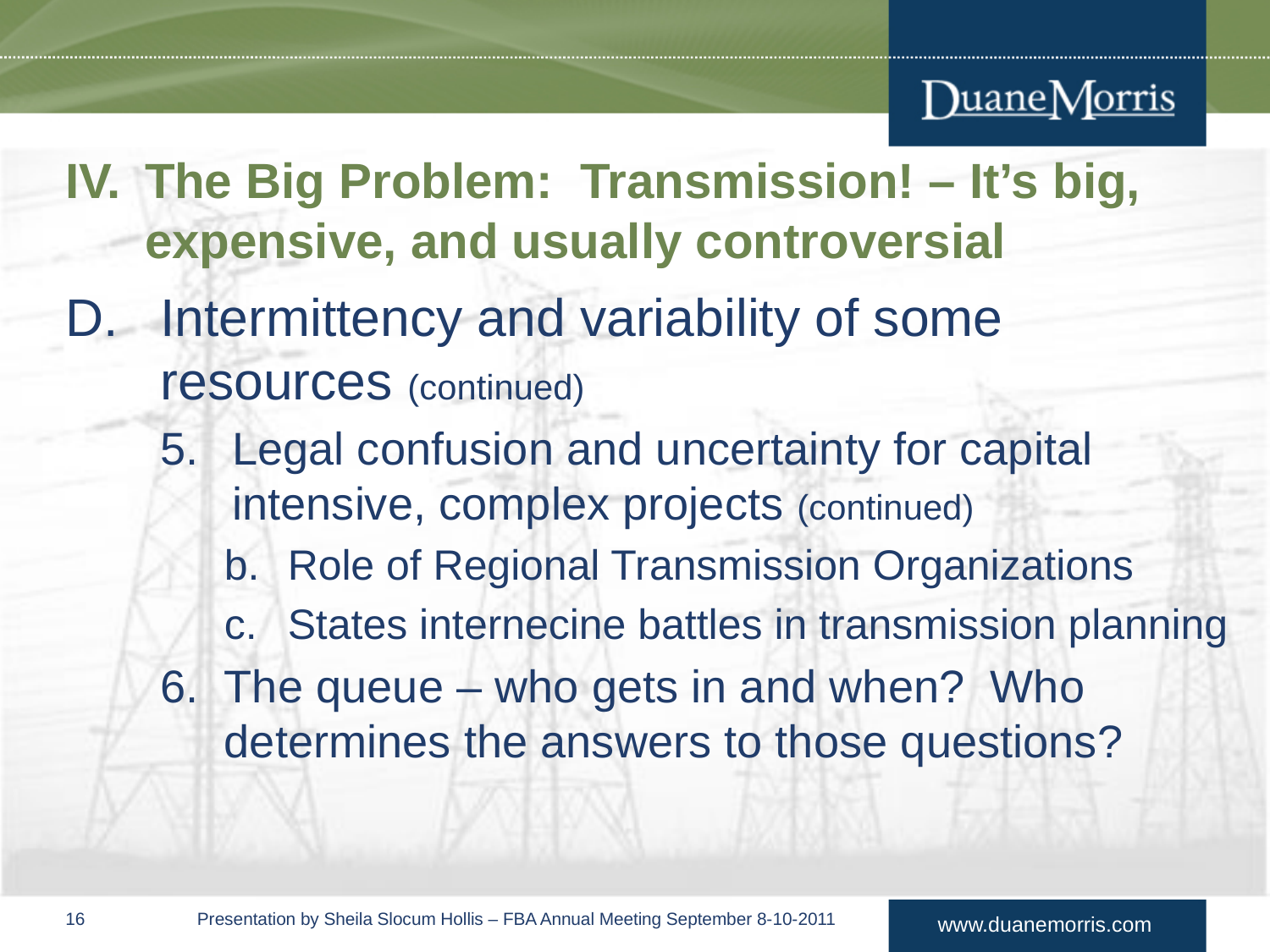

# The Big Problem:  Transmission! – It’s big, expensive, and usually controversial
Intermittency and variability of some resources (continued)
Legal confusion and uncertainty for capital intensive, complex projects (continued)
Role of Regional Transmission Organizations
States internecine battles in transmission planning
The queue – who gets in and when?  Who determines the answers to those questions?
16	 Presentation by Sheila Slocum Hollis – FBA Annual Meeting September 8-10-2011